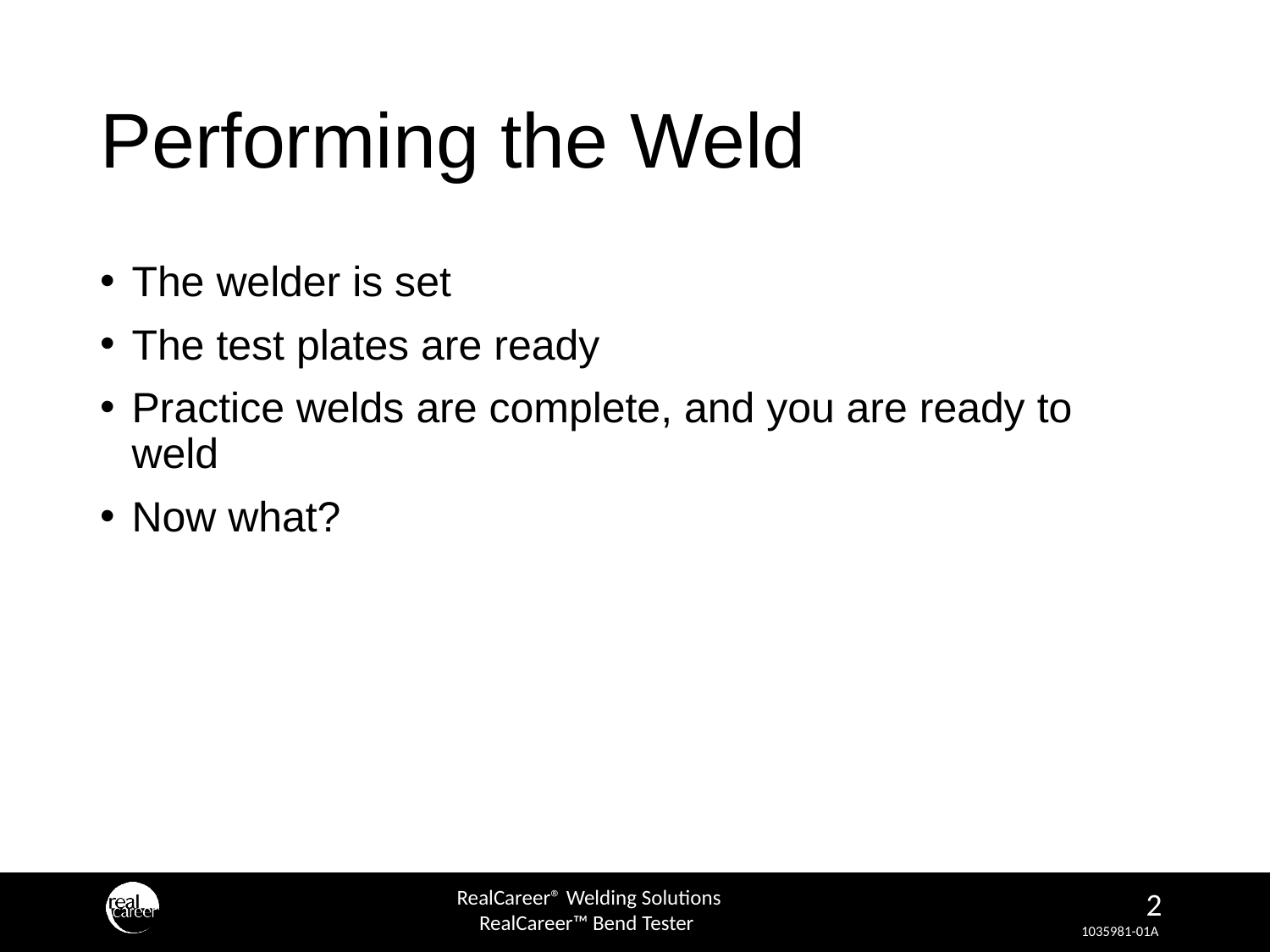

# Performing the Weld
The welder is set
The test plates are ready
Practice welds are complete, and you are ready to weld
Now what?